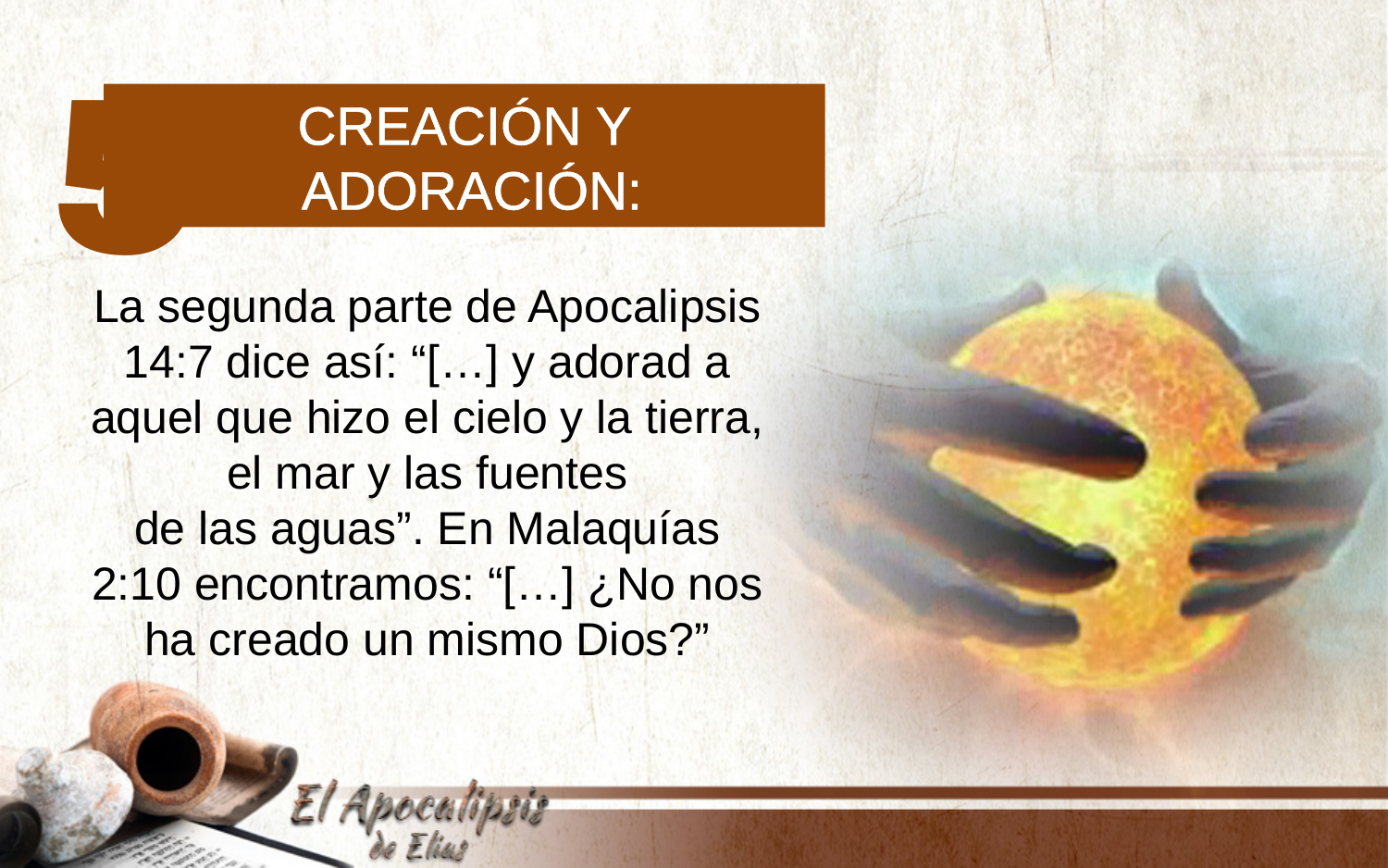

5
Creación y
 adoración:
La segunda parte de Apocalipsis 14:7 dice así: “[…] y adorad a aquel que hizo el cielo y la tierra, el mar y las fuentes
de las aguas”. En Malaquías 2:10 encontramos: “[…] ¿No nos ha creado un mismo Dios?”